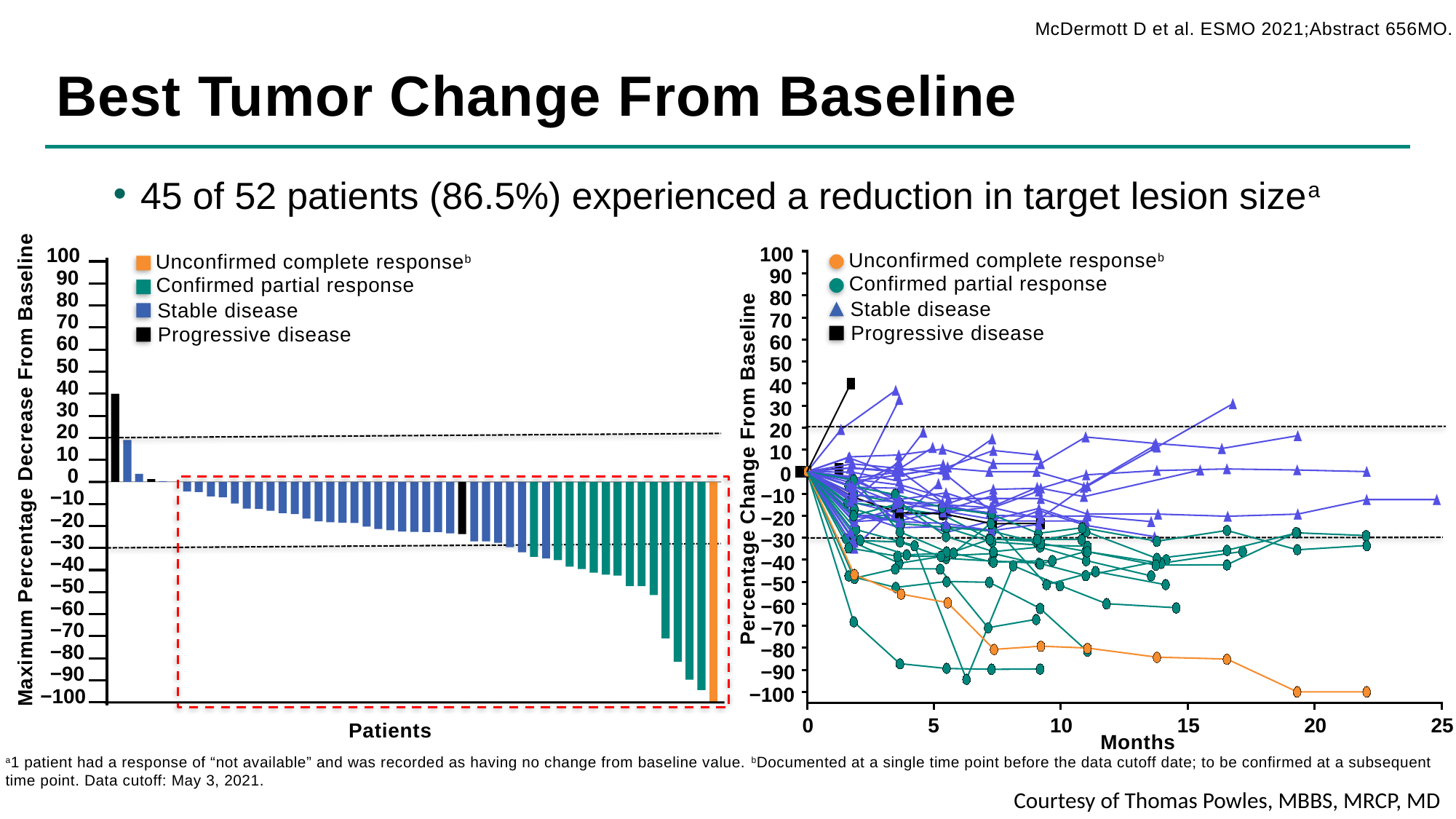

McDermott D et al. ESMO 2021;Abstract 656MO.
# Best Tumor Change From Baseline
45 of 52 patients (86.5%) experienced a reduction in target lesion sizea
100

90
80
70
60
50
40

30
20

10
0

−10
−20
−30
−40
−50
−60
−70
−80
−90
−100

Unconfirmed complete responseb

Confirmed partial response

Stable disease

Progressive disease

Maximum Percentage Decrease From Baseline

Patients
100
Unconfirmed complete responseb

90
Confirmed partial response

80
Stable disease

70
Progressive disease

60
50
40

30

20

10
Percentage Change From Baseline

0

−10

−20

−30

−40

−50

−60

−70
−80

−90

−100

0
5
10
15
20
25
Months
a1 patient had a response of “not available” and was recorded as having no change from baseline value. bDocumented at a single time point before the data cutoff date; to be confirmed at a subsequent time point. Data cutoff: May 3, 2021.
Courtesy of Thomas Powles, MBBS, MRCP, MD